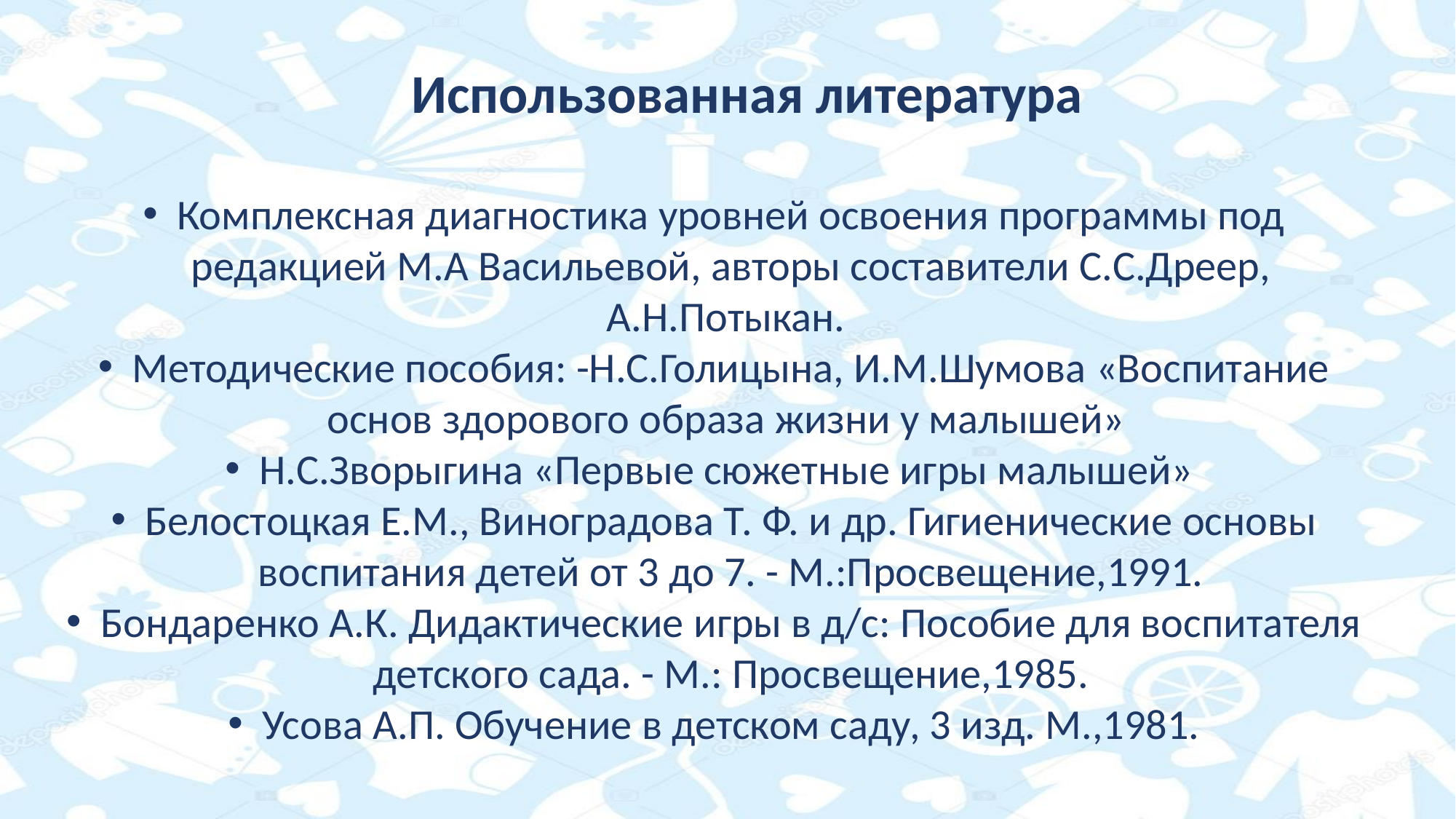

Использованная литература
Комплексная диагностика уровней освоения программы под редакцией М.А Васильевой, авторы составители С.С.Дреер, А.Н.Потыкан.
Методические пособия: -Н.С.Голицына, И.М.Шумова «Воспитание основ здорового образа жизни у малышей»
Н.С.Зворыгина «Первые сюжетные игры малышей»
Белостоцкая Е.М., Виноградова Т. Ф. и др. Гигиенические основы воспитания детей от 3 до 7. - М.:Просвещение,1991.
Бондаренко А.К. Дидактические игры в д/с: Пособие для воспитателя детского сада. - М.: Просвещение,1985.
Усова А.П. Обучение в детском саду, 3 изд. М.,1981.